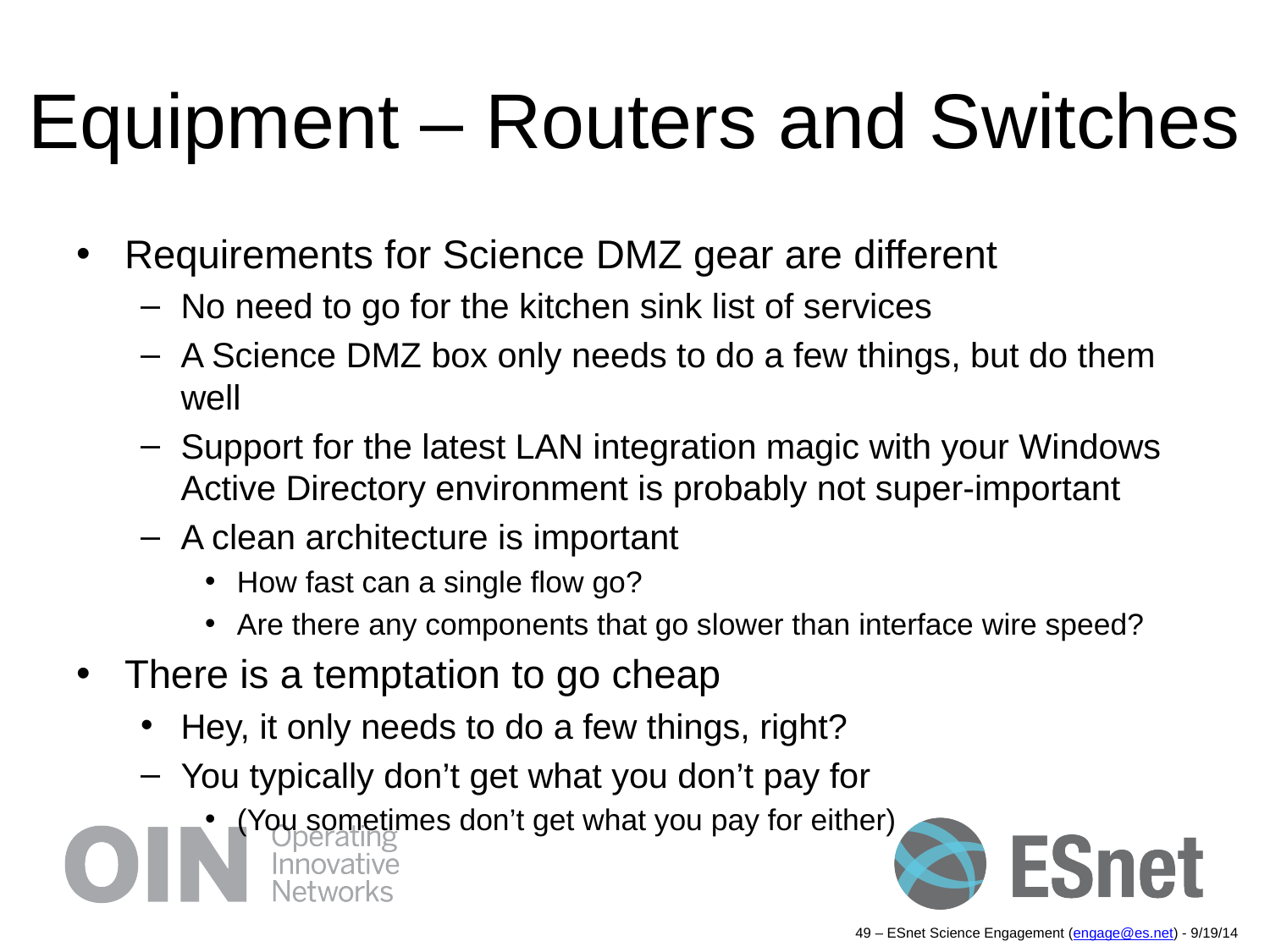

# Equipment – Routers and Switches
Requirements for Science DMZ gear are different
No need to go for the kitchen sink list of services
A Science DMZ box only needs to do a few things, but do them well
Support for the latest LAN integration magic with your Windows Active Directory environment is probably not super-important
A clean architecture is important
How fast can a single flow go?
Are there any components that go slower than interface wire speed?
There is a temptation to go cheap
Hey, it only needs to do a few things, right?
You typically don’t get what you don’t pay for
(You sometimes don’t get what you pay for either)

49 – ESnet Science Engagement (engage@es.net) - 9/19/14